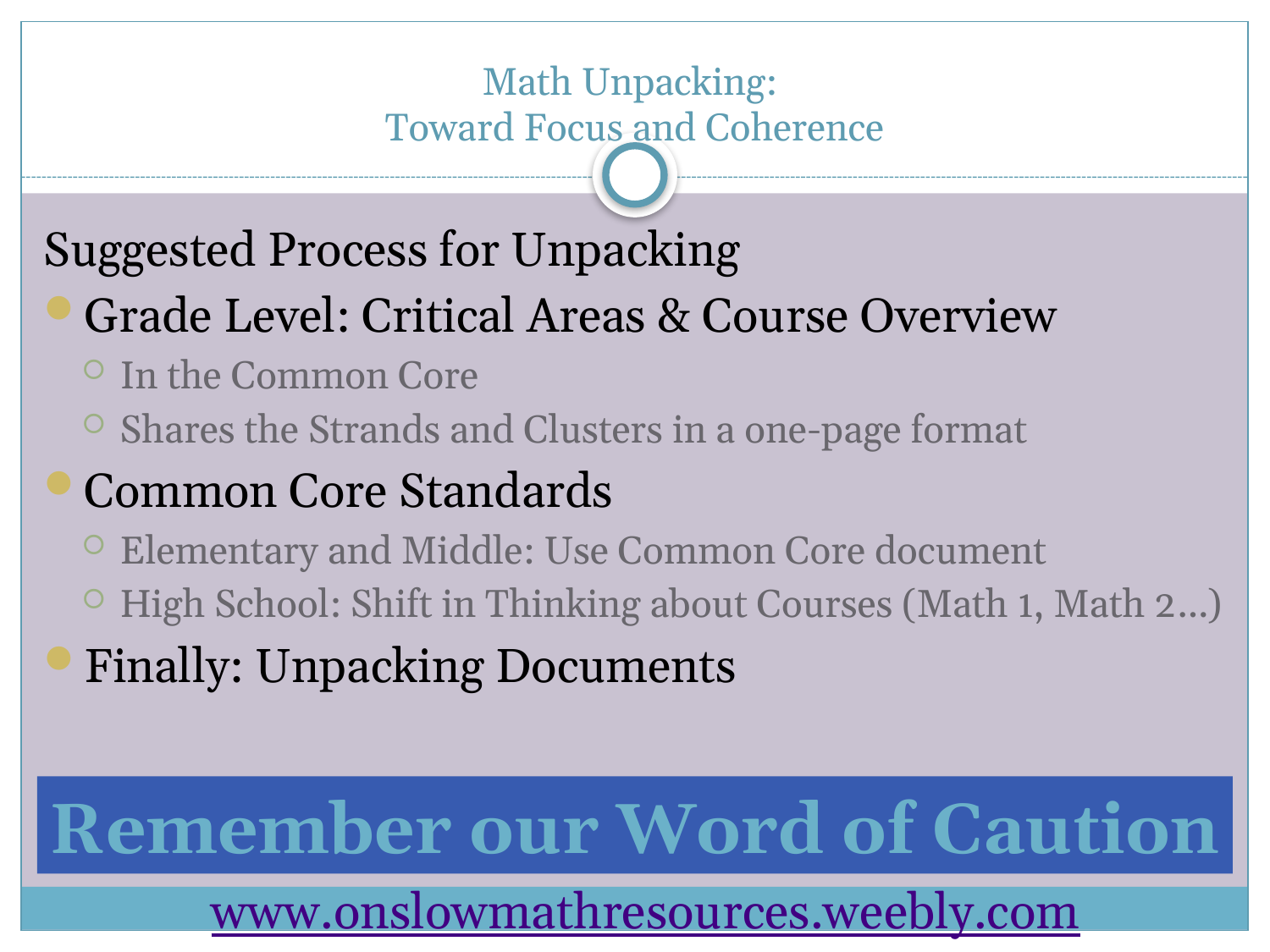

# Math Unpacking: Toward Focus and Coherence
Suggested Process for Unpacking
Grade Level: Critical Areas & Course Overview
In the Common Core
Shares the Strands and Clusters in a one-page format
Common Core Standards
Elementary and Middle: Use Common Core document
High School: Shift in Thinking about Courses (Math 1, Math 2…)
Finally: Unpacking Documents

Remember our Word of Caution
www.onslowmathresources.weebly.com